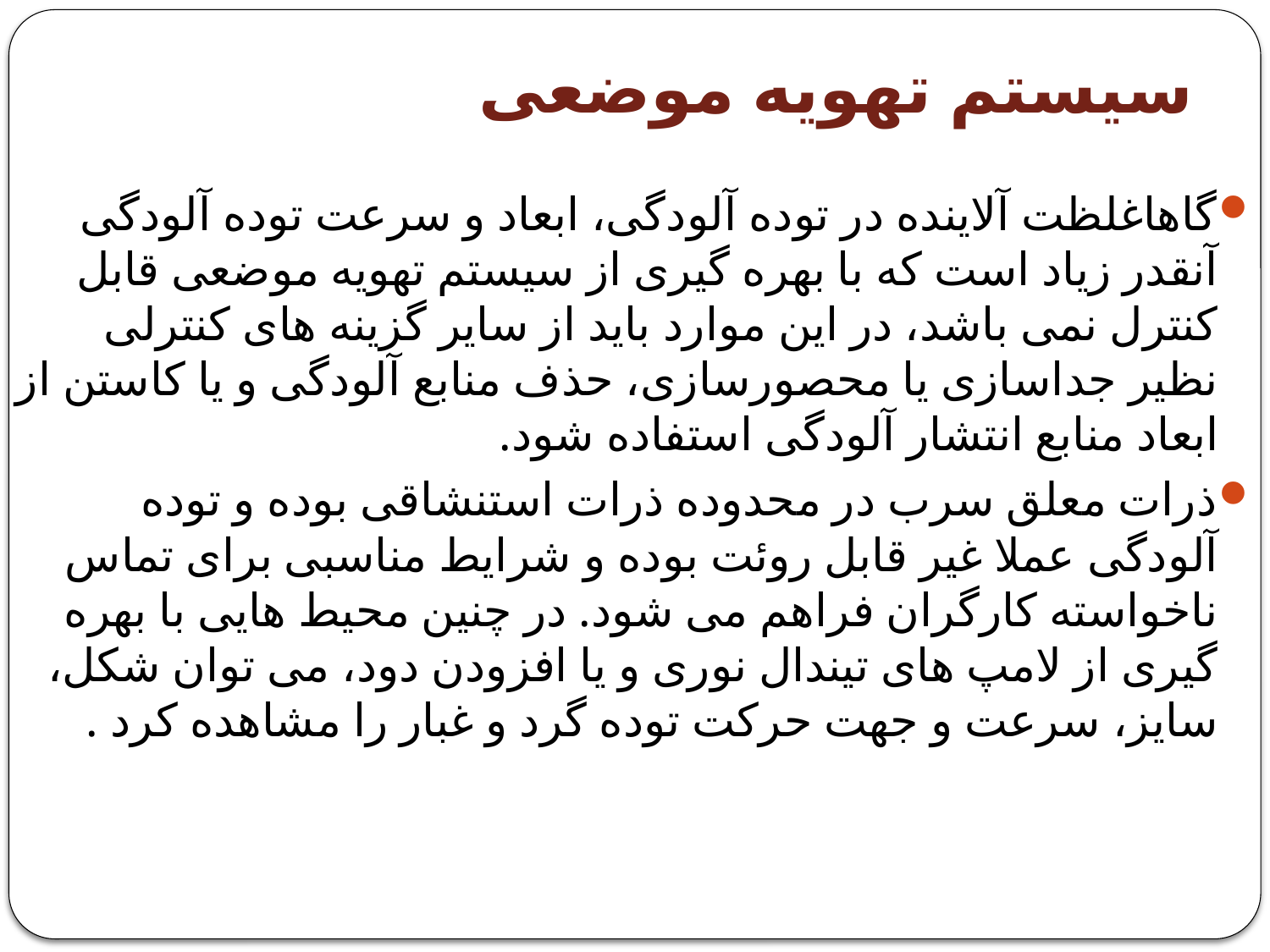

# سیستم تهویه موضعی
گاهاغلظت آلاینده در توده آلودگی، ابعاد و سرعت توده آلودگی آنقدر زیاد است که با بهره گیری از سیستم تهویه موضعی قابل کنترل نمی باشد، در این موارد باید از سایر گزینه های کنترلی نظیر جداسازی یا محصورسازی، حذف منابع آلودگی و یا کاستن از ابعاد منابع انتشار آلودگی استفاده شود.
ذرات معلق سرب در محدوده ذرات استنشاقی بوده و توده آلودگی عملا غیر قابل روئت بوده و شرایط مناسبی برای تماس ناخواسته کارگران فراهم می شود. در چنین محیط هایی با بهره گیری از لامپ های تیندال نوری و یا افزودن دود، می توان شکل، سایز، سرعت و جهت حرکت توده گرد و غبار را مشاهده کرد .